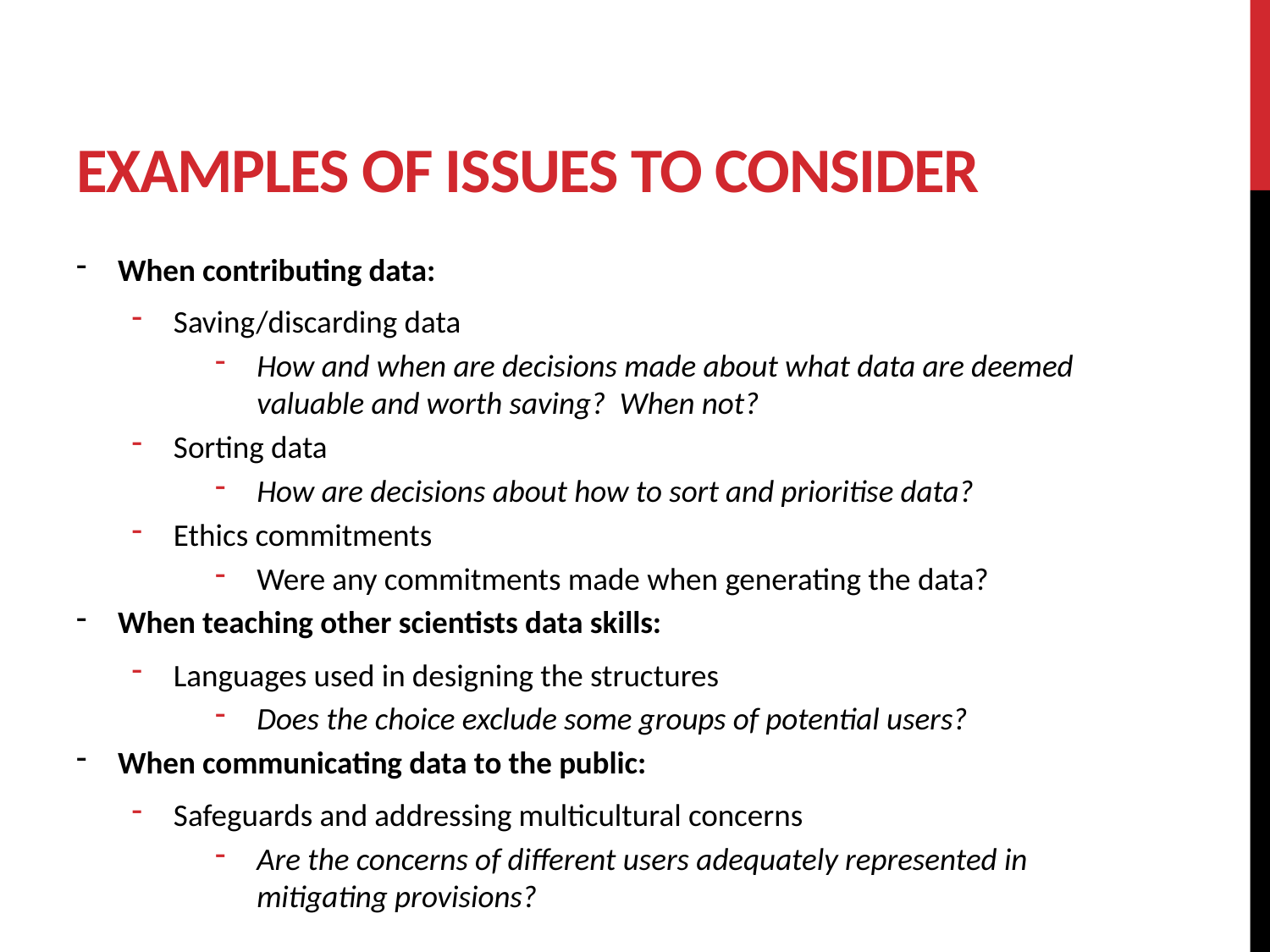

# Examples of issues to consider
When contributing data:
Saving/discarding data
How and when are decisions made about what data are deemed valuable and worth saving?  When not?
Sorting data
How are decisions about how to sort and prioritise data?
Ethics commitments
Were any commitments made when generating the data?
When teaching other scientists data skills:
Languages used in designing the structures
Does the choice exclude some groups of potential users?
When communicating data to the public:
Safeguards and addressing multicultural concerns
Are the concerns of different users adequately represented in mitigating provisions?